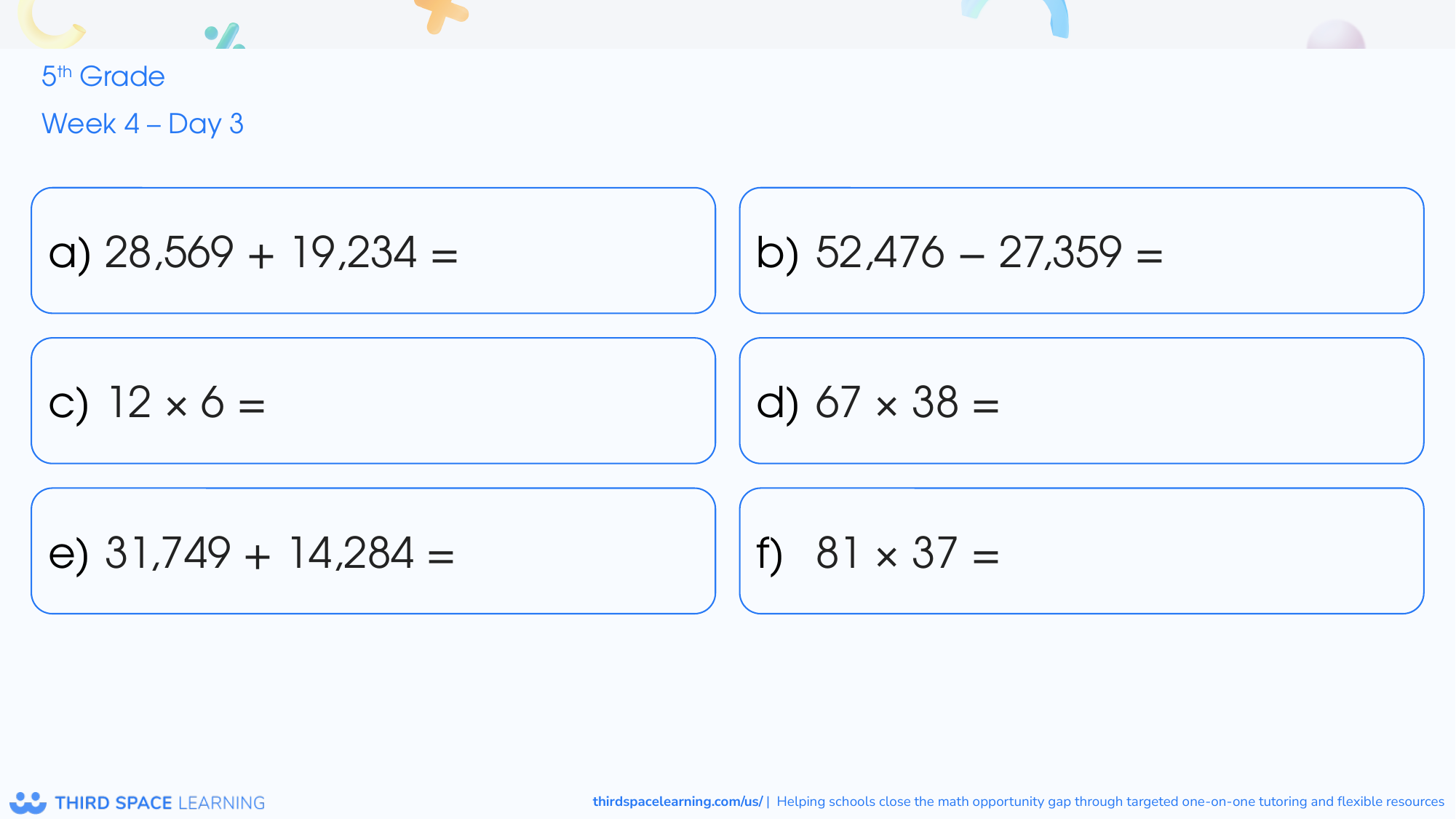

5th Grade
Week 4 – Day 3
28,569 + 19,234 =
52,476 − 27,359 =
12 × 6 =
67 × 38 =
31,749 + 14,284 =
81 × 37 =